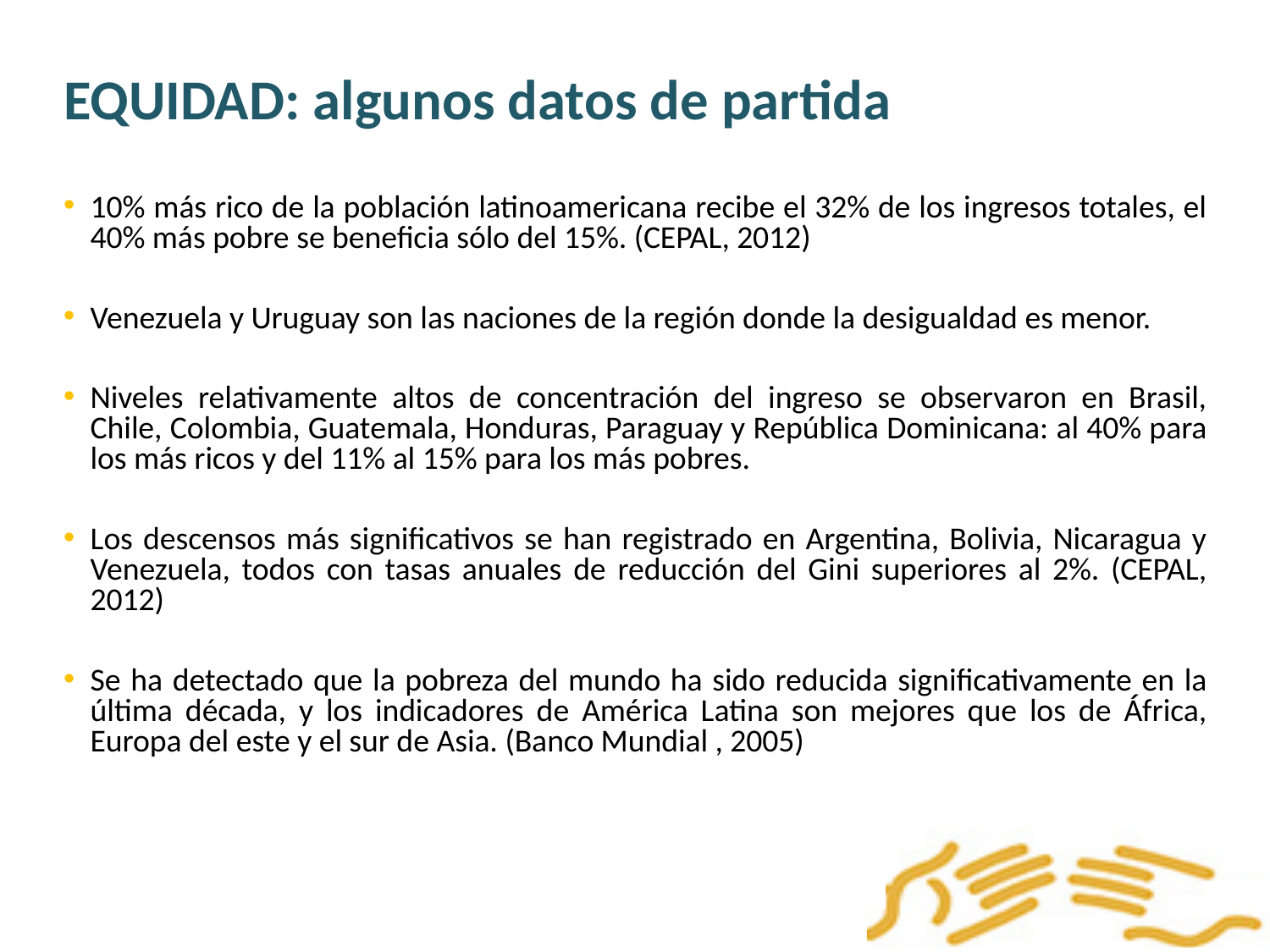

EQUIDAD: algunos datos de partida

10% más rico de la población latinoamericana recibe el 32% de los ingresos totales, el 40% más pobre se beneficia sólo del 15%. (CEPAL, 2012)

Venezuela y Uruguay son las naciones de la región donde la desigualdad es menor.

Niveles relativamente altos de concentración del ingreso se observaron en Brasil, Chile, Colombia, Guatemala, Honduras, Paraguay y República Dominicana: al 40% para los más ricos y del 11% al 15% para los más pobres.

Los descensos más significativos se han registrado en Argentina, Bolivia, Nicaragua y Venezuela, todos con tasas anuales de reducción del Gini superiores al 2%. (CEPAL, 2012)

Se ha detectado que la pobreza del mundo ha sido reducida significativamente en la última década, y los indicadores de América Latina son mejores que los de África, Europa del este y el sur de Asia. (Banco Mundial , 2005)